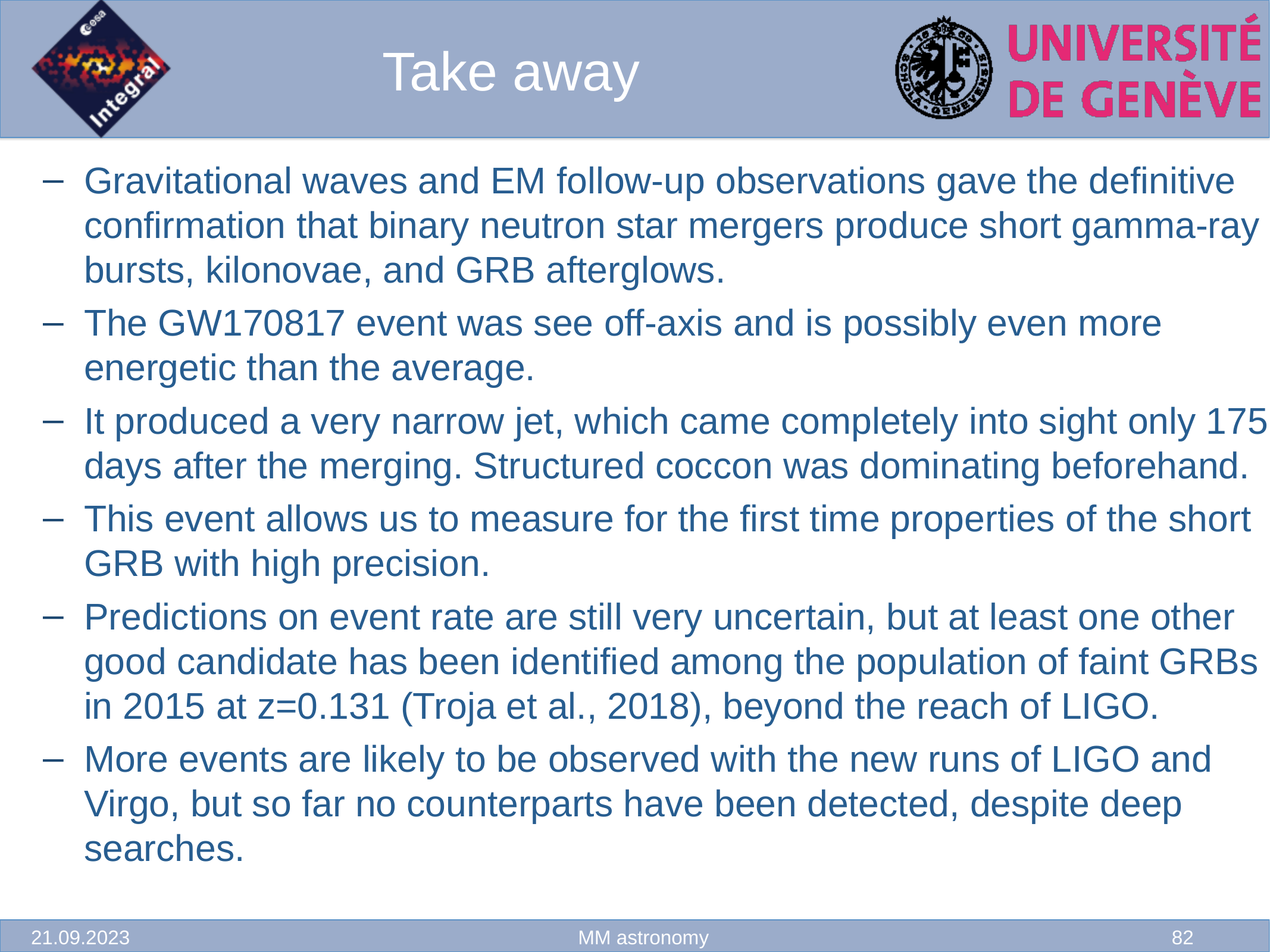

Take away
Gravitational waves and EM follow-up observations gave the definitive confirmation that binary neutron star mergers produce short gamma-ray bursts, kilonovae, and GRB afterglows.
The GW170817 event was see off-axis and is possibly even more energetic than the average.
It produced a very narrow jet, which came completely into sight only 175 days after the merging. Structured coccon was dominating beforehand.
This event allows us to measure for the first time properties of the short GRB with high precision.
Predictions on event rate are still very uncertain, but at least one other good candidate has been identified among the population of faint GRBs in 2015 at z=0.131 (Troja et al., 2018), beyond the reach of LIGO.
More events are likely to be observed with the new runs of LIGO and Virgo, but so far no counterparts have been detected, despite deep searches.
82